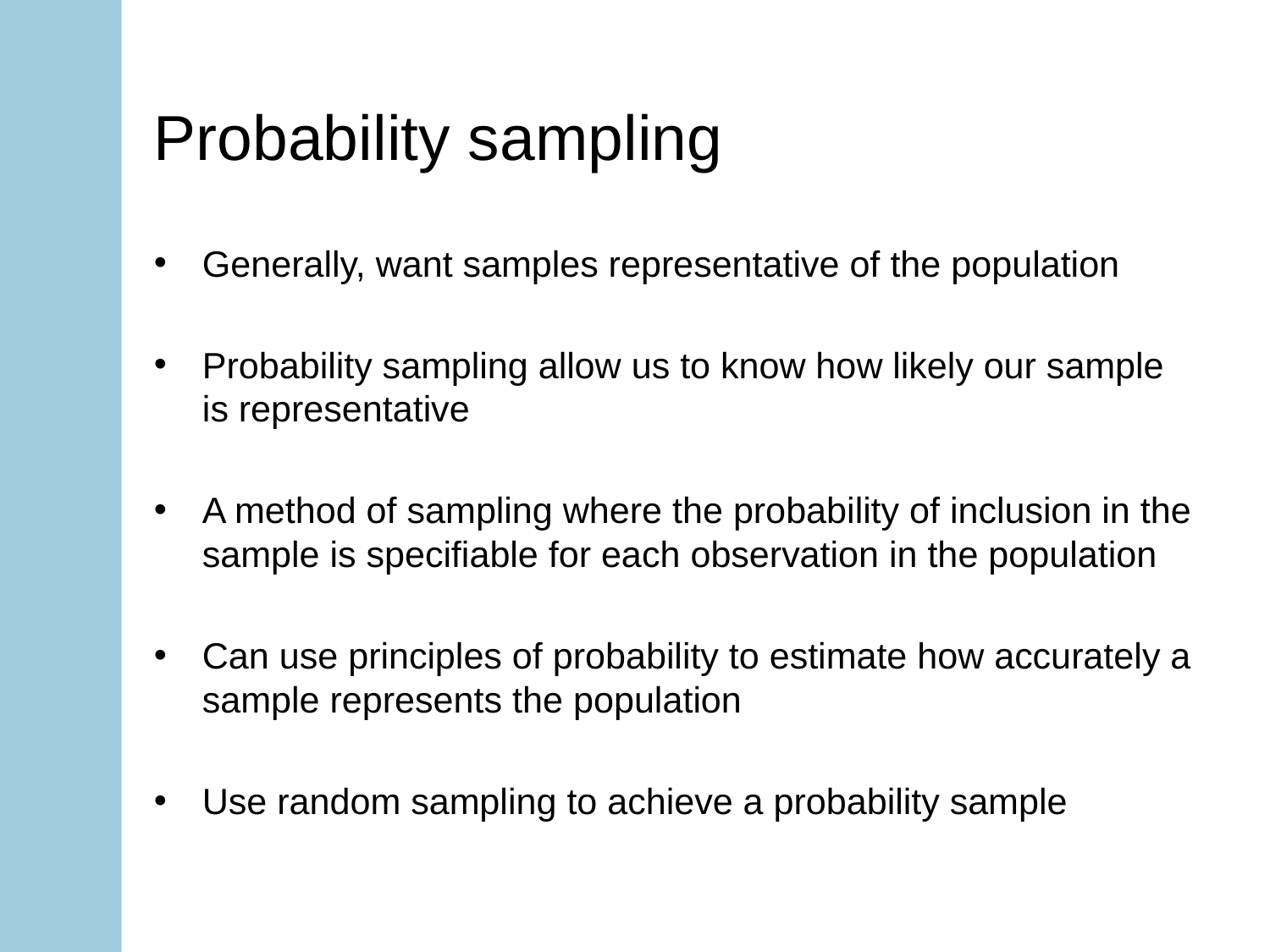

# Probability sampling
Generally, want samples representative of the population

Probability sampling allow us to know how likely our sample is representative

A method of sampling where the probability of inclusion in the sample is specifiable for each observation in the population

Can use principles of probability to estimate how accurately a sample represents the population

Use random sampling to achieve a probability sample